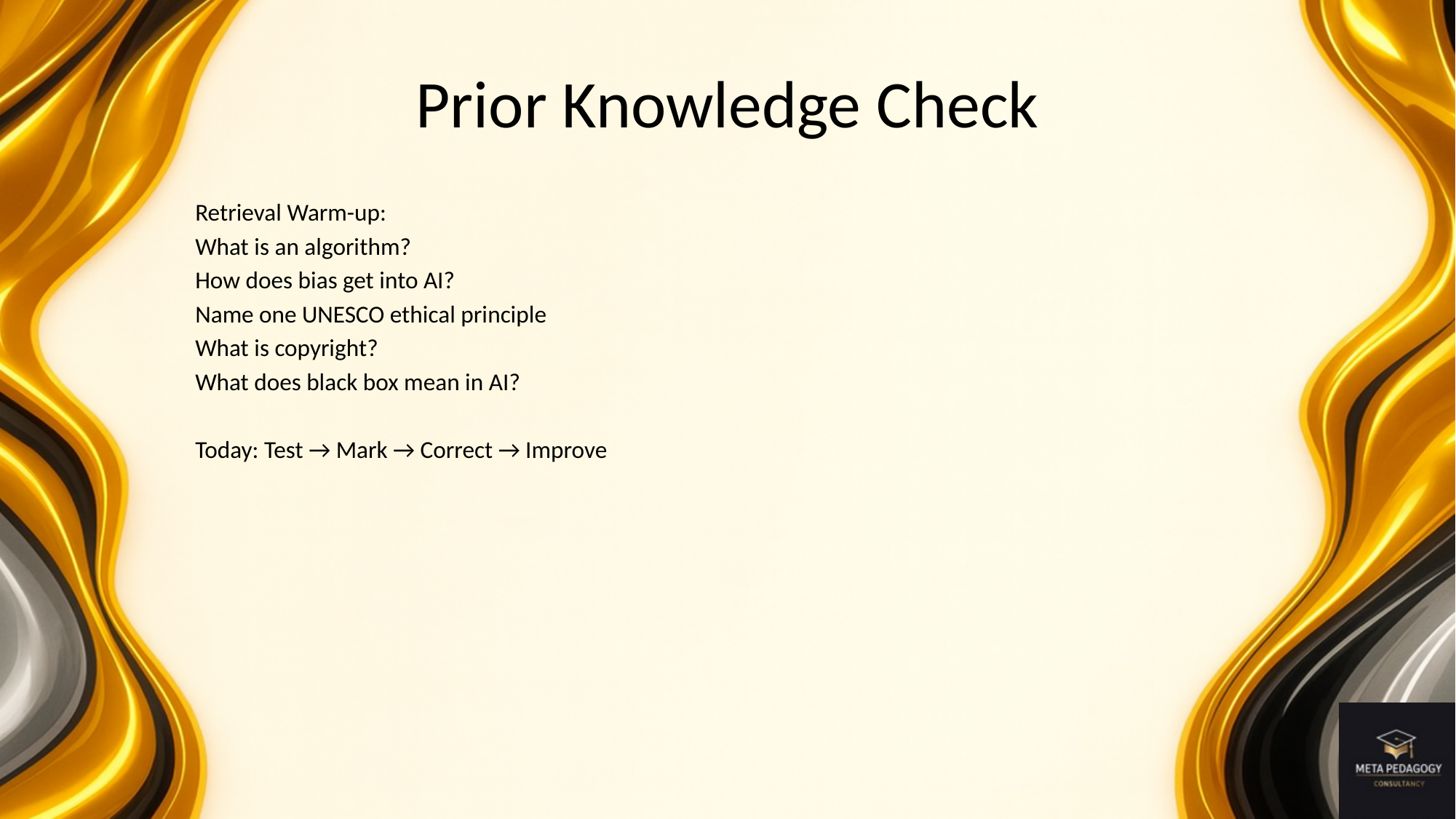

# Prior Knowledge Check
Retrieval Warm-up:
What is an algorithm?
How does bias get into AI?
Name one UNESCO ethical principle
What is copyright?
What does black box mean in AI?

Today: Test → Mark → Correct → Improve